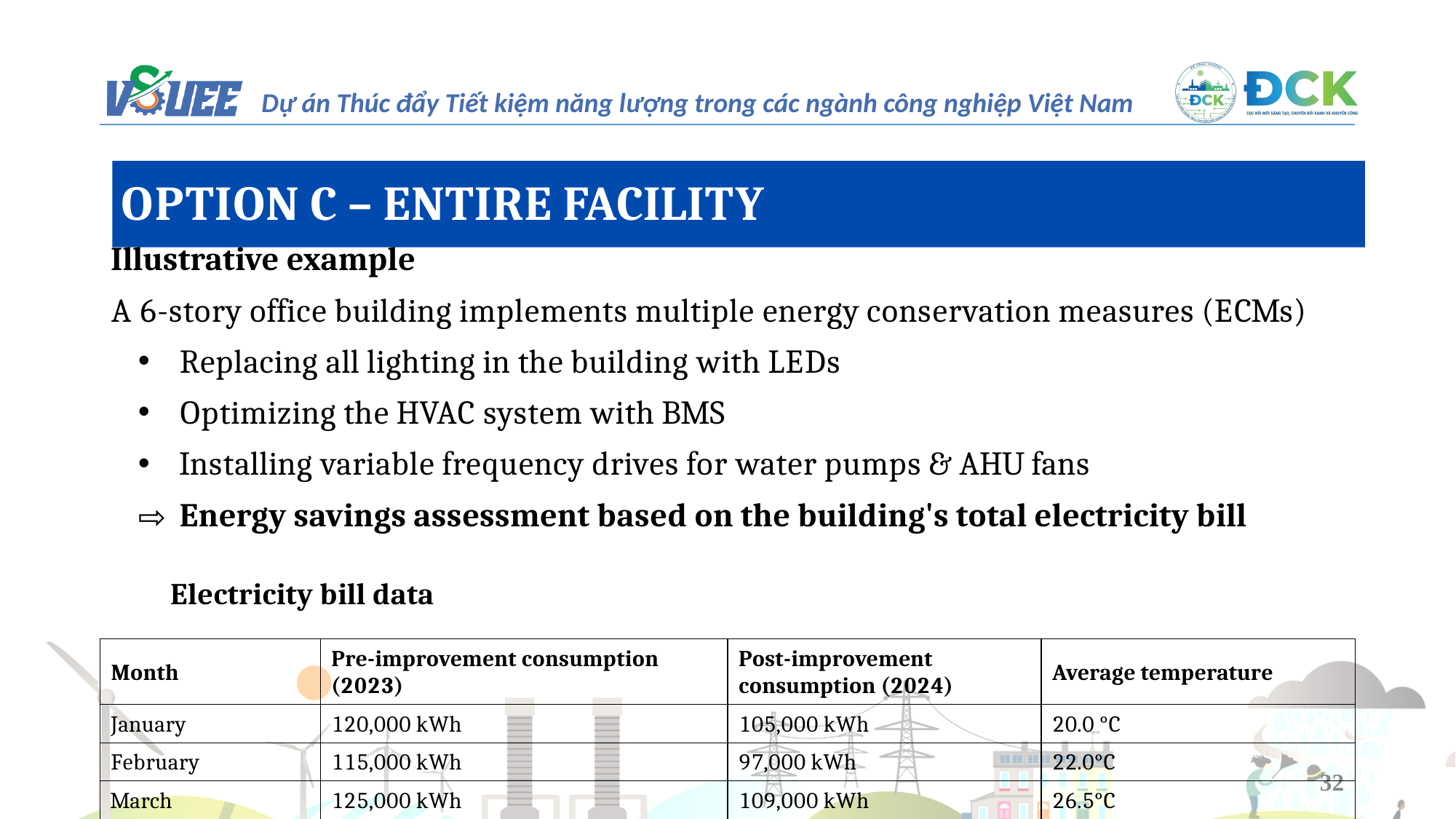

OPTION C – ENTIRE FACILITY
Illustrative example
A 6-story office building implements multiple energy conservation measures (ECMs)
Replacing all lighting in the building with LEDs
Optimizing the HVAC system with BMS
Installing variable frequency drives for water pumps & AHU fans
Energy savings assessment based on the building's total electricity bill

Electricity bill data
| Month | Pre-improvement consumption (2023) | Post-improvement consumption (2024) | Average temperature |
| --- | --- | --- | --- |
| January | 120,000 kWh | 105,000 kWh | 20.0 °C |
| February | 115,000 kWh | 97,000 kWh | 22.0°C |
| March | 125,000 kWh | 109,000 kWh | 26.5°C |
32